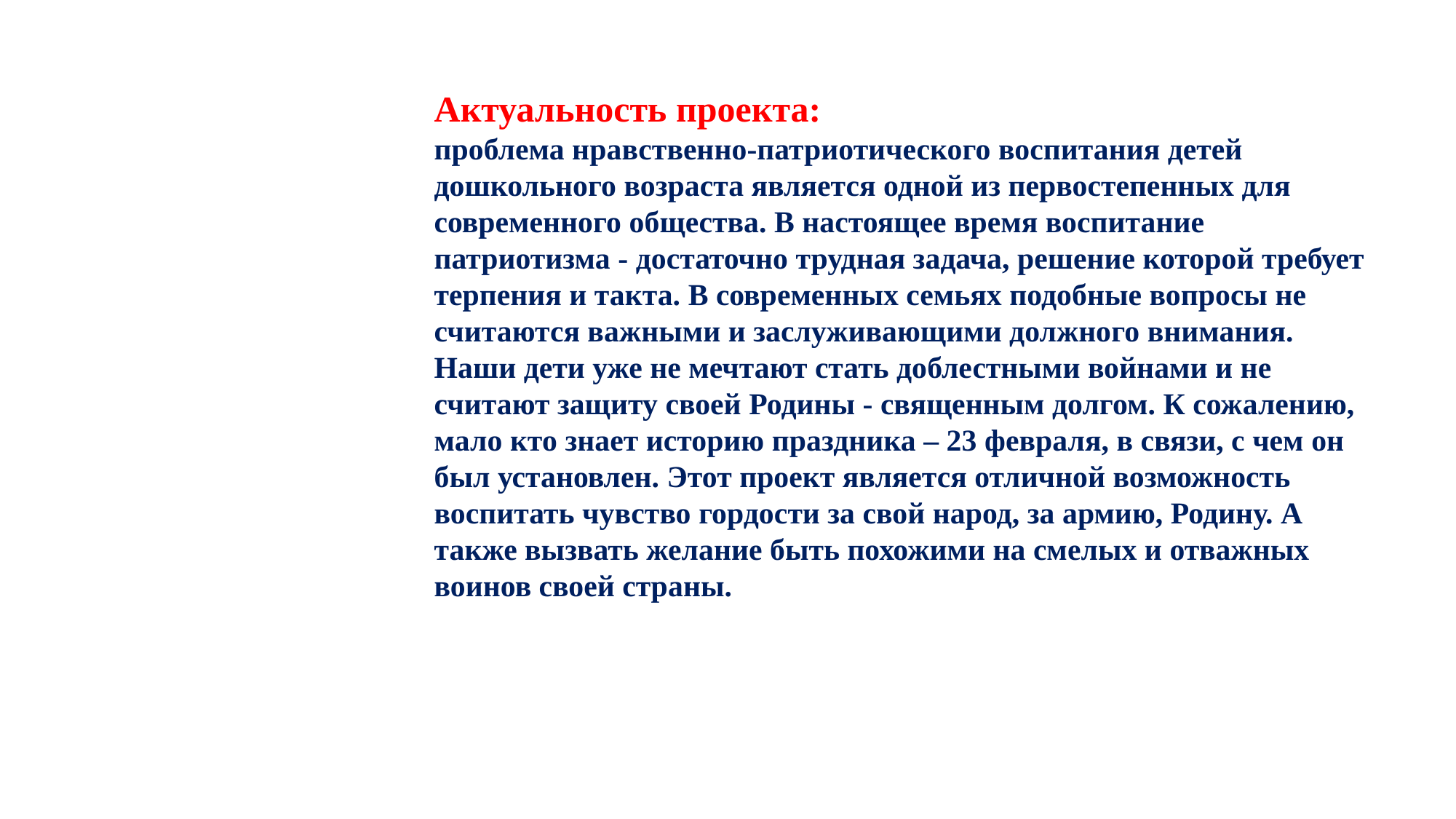

Актуальность проекта:
проблема нравственно-патриотического воспитания детей дошкольного возраста является одной из первостепенных для современного общества. В настоящее время воспитание патриотизма - достаточно трудная задача, решение которой требует терпения и такта. В современных семьях подобные вопросы не считаются важными и заслуживающими должного внимания. Наши дети уже не мечтают стать доблестными войнами и не считают защиту своей Родины - священным долгом. К сожалению, мало кто знает историю праздника – 23 февраля, в связи, с чем он был установлен. Этот проект является отличной возможность воспитать чувство гордости за свой народ, за армию, Родину. А также вызвать желание быть похожими на смелых и отважных воинов своей страны.